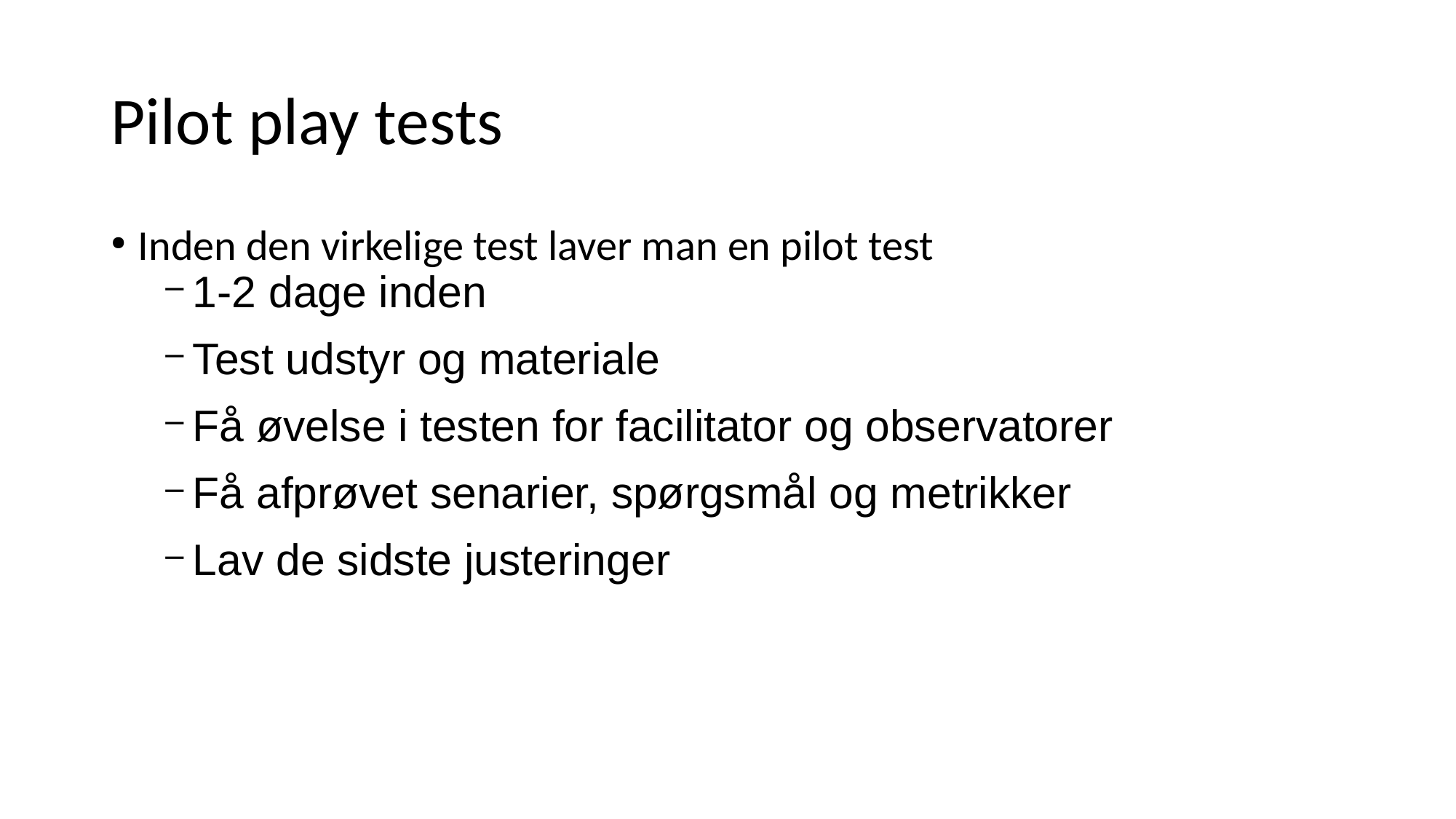

Pilot play tests
Inden den virkelige test laver man en pilot test
1-2 dage inden
Test udstyr og materiale
Få øvelse i testen for facilitator og observatorer
Få afprøvet senarier, spørgsmål og metrikker
Lav de sidste justeringer